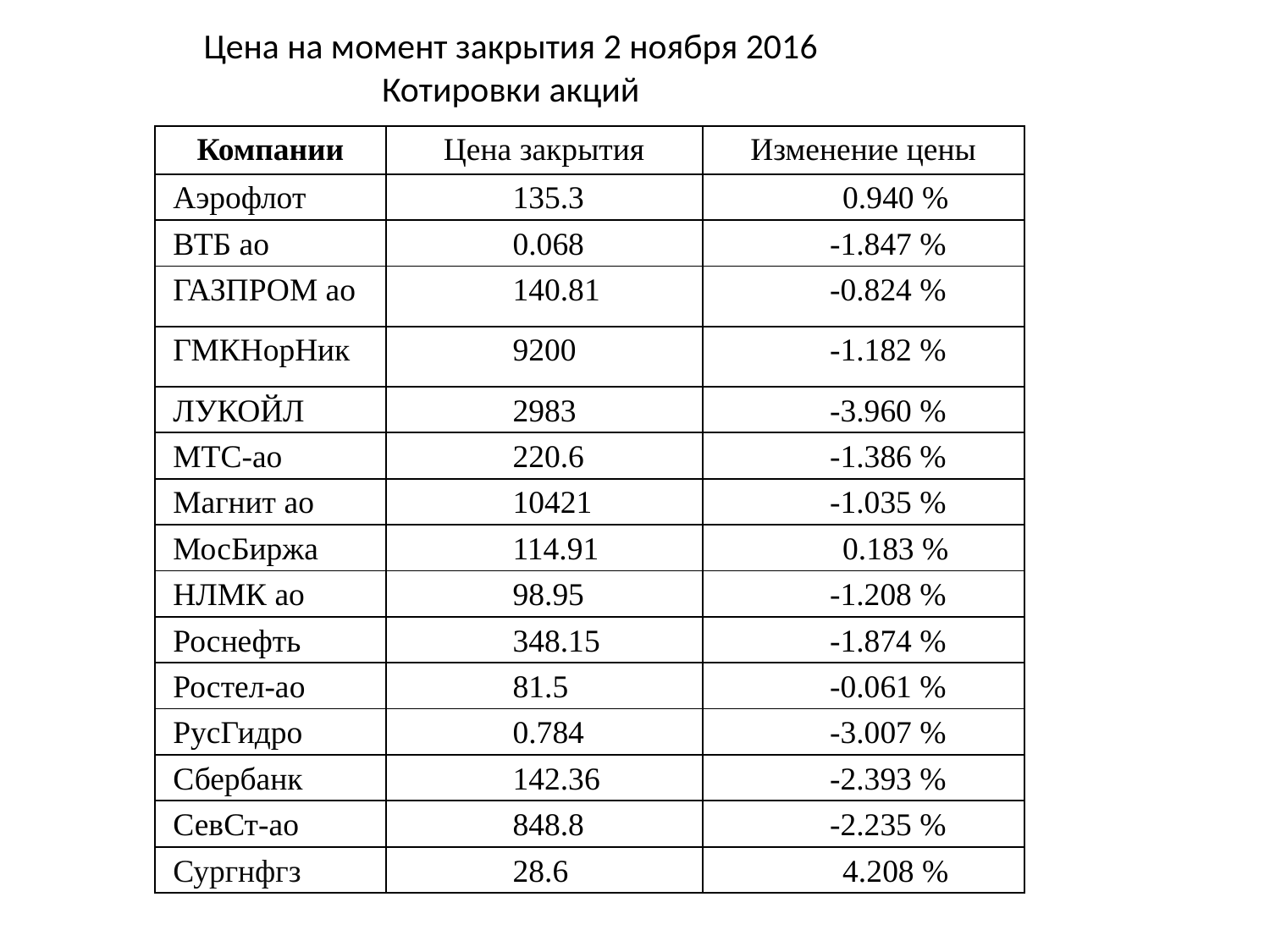

# Цена на момент закрытия 2 ноября 2016 Котировки акций
| Компании | Цена закрытия | Изменение цены |
| --- | --- | --- |
| Аэрофлот | 135.3 | 0.940 % |
| ВТБ ао | 0.068 | -1.847 % |
| ГАЗПРОМ ао | 140.81 | -0.824 % |
| ГМКНорНик | 9200 | -1.182 % |
| ЛУКОЙЛ | 2983 | -3.960 % |
| МТС-ао | 220.6 | -1.386 % |
| Магнит ао | 10421 | -1.035 % |
| МосБиржа | 114.91 | 0.183 % |
| НЛМК ао | 98.95 | -1.208 % |
| Роснефть | 348.15 | -1.874 % |
| Ростел-ао | 81.5 | -0.061 % |
| РусГидро | 0.784 | -3.007 % |
| Сбербанк | 142.36 | -2.393 % |
| СевСт-ао | 848.8 | -2.235 % |
| Сургнфгз | 28.6 | 4.208 % |